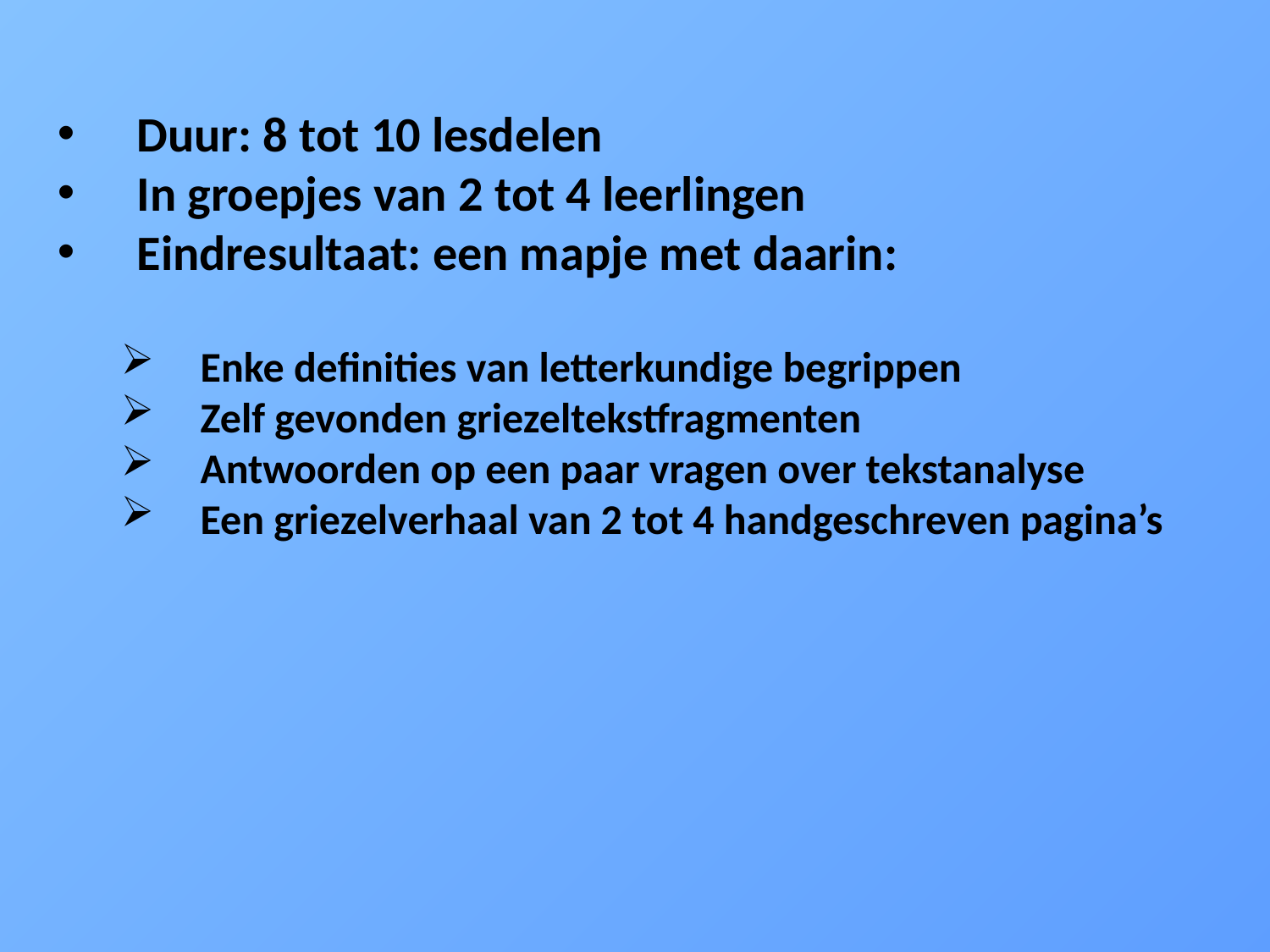

Duur: 8 tot 10 lesdelen
In groepjes van 2 tot 4 leerlingen
Eindresultaat: een mapje met daarin:

Enke definities van letterkundige begrippen
Zelf gevonden griezeltekstfragmenten
Antwoorden op een paar vragen over tekstanalyse
Een griezelverhaal van 2 tot 4 handgeschreven pagina’s